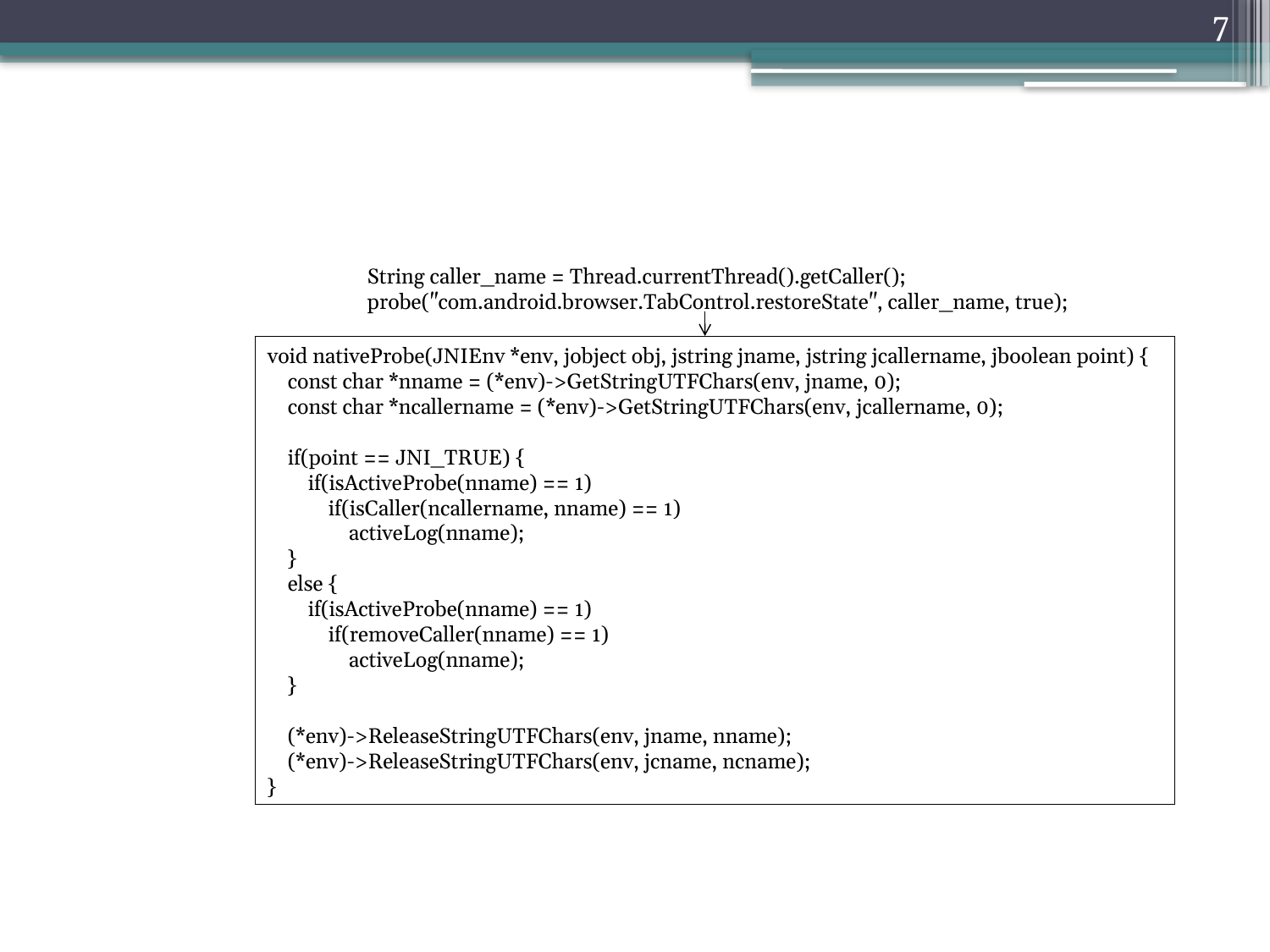

7
String caller_name = Thread.currentThread().getCaller();
probe("com.android.browser.TabControl.restoreState", caller_name, true);
void nativeProbe(JNIEnv *env, jobject obj, jstring jname, jstring jcallername, jboolean point) {
    const char *nname = (*env)->GetStringUTFChars(env, jname, 0);
    const char *ncallername = (*env)->GetStringUTFChars(env, jcallername, 0);

    if(point == JNI_TRUE) {
        if(isActiveProbe(nname) == 1)
            if(isCaller(ncallername, nname) == 1)
                activeLog(nname);
    }
    else {
        if(isActiveProbe(nname) == 1)
            if(removeCaller(nname) == 1)
                activeLog(nname);
    }

    (*env)->ReleaseStringUTFChars(env, jname, nname);
    (*env)->ReleaseStringUTFChars(env, jcname, ncname);
}